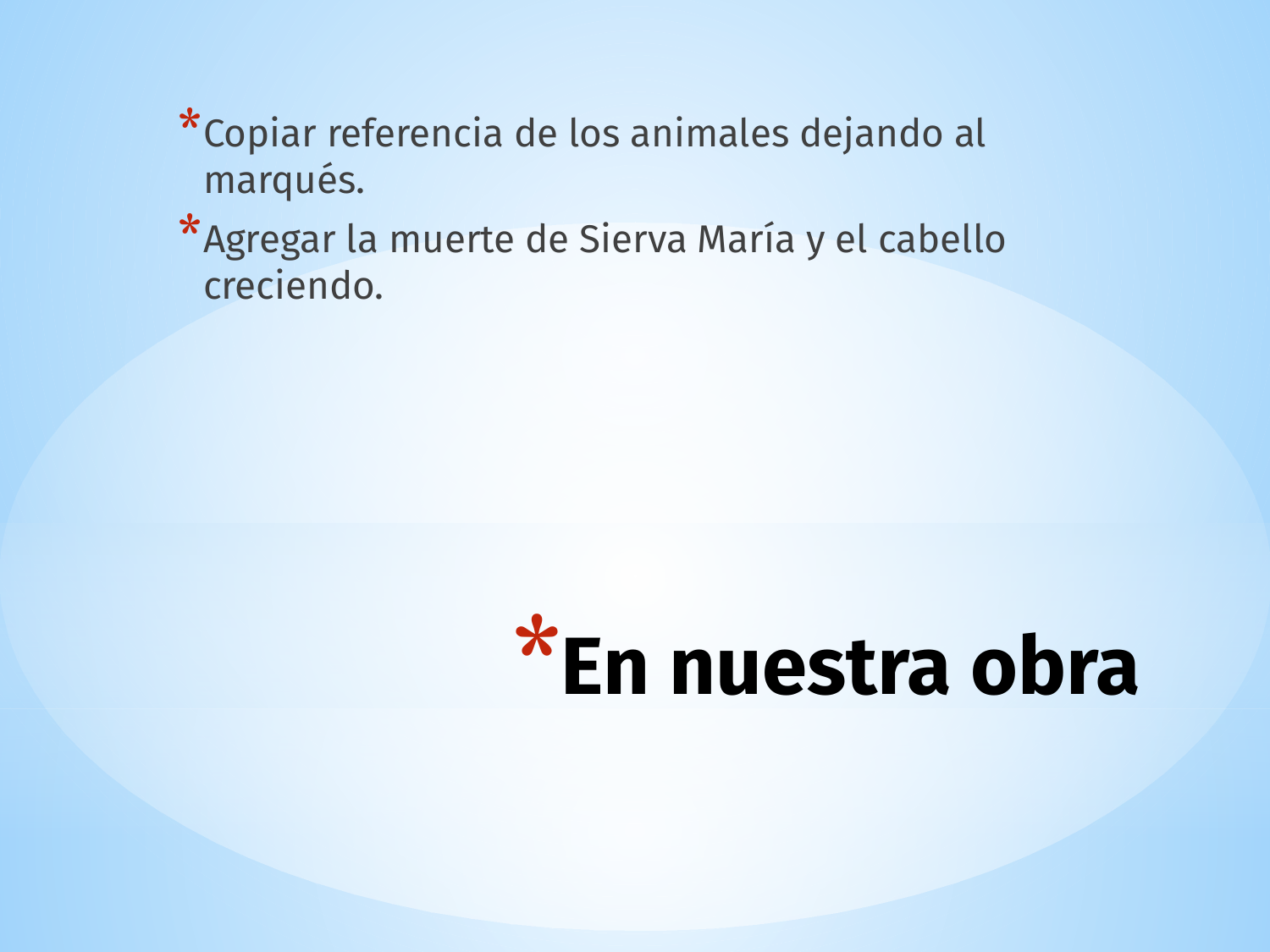

Copiar referencia de los animales dejando al marqués.
Agregar la muerte de Sierva María y el cabello creciendo.

# En nuestra obra